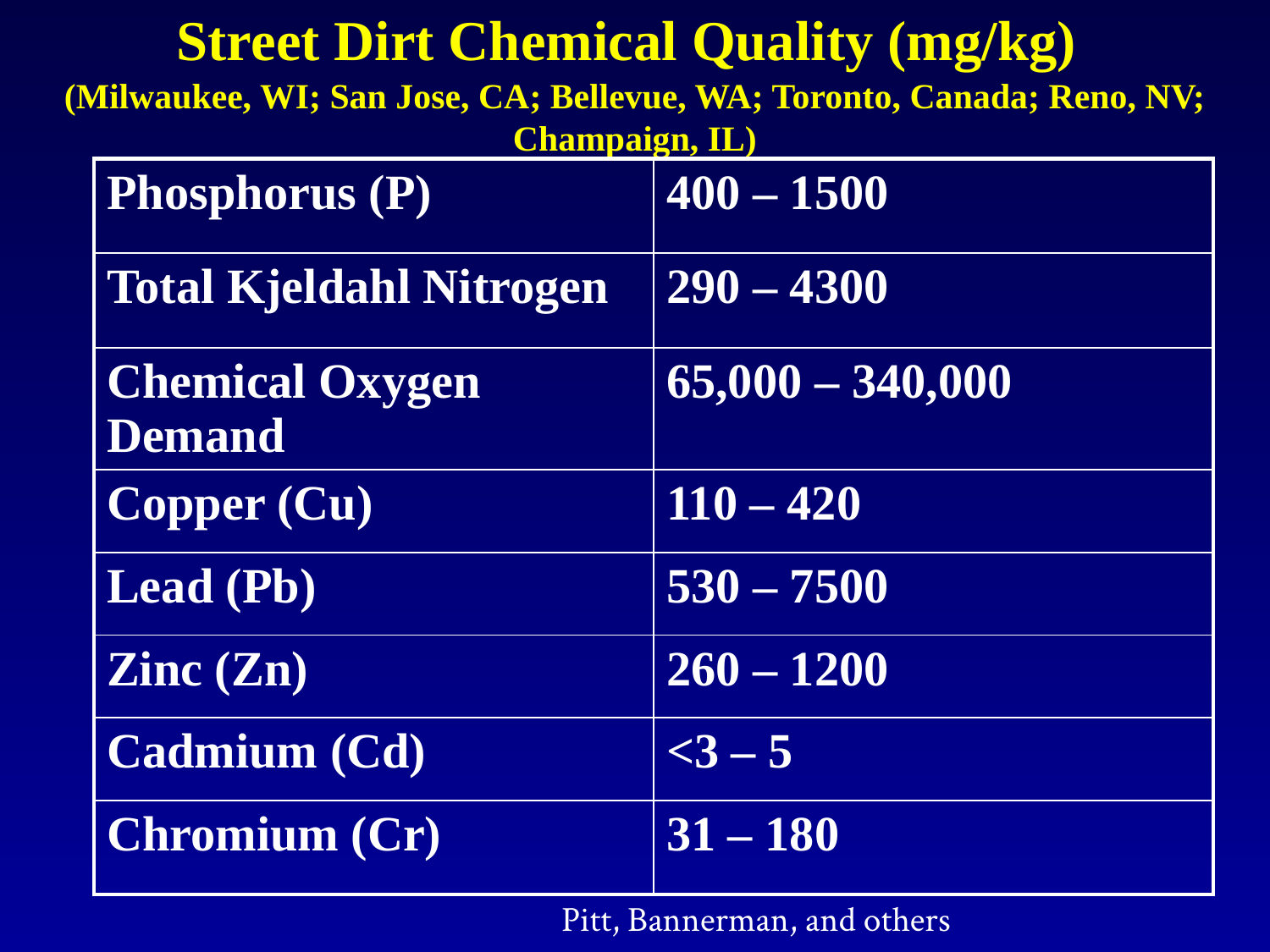

# Street Dirt Chemical Quality (mg/kg) (Milwaukee, WI; San Jose, CA; Bellevue, WA; Toronto, Canada; Reno, NV; Champaign, IL)
| Phosphorus (P) | 400 – 1500 |
| --- | --- |
| Total Kjeldahl Nitrogen | 290 – 4300 |
| Chemical Oxygen Demand | 65,000 – 340,000 |
| Copper (Cu) | 110 – 420 |
| Lead (Pb) | 530 – 7500 |
| Zinc (Zn) | 260 – 1200 |
| Cadmium (Cd) | <3 – 5 |
| Chromium (Cr) | 31 – 180 |
Pitt, Bannerman, and others